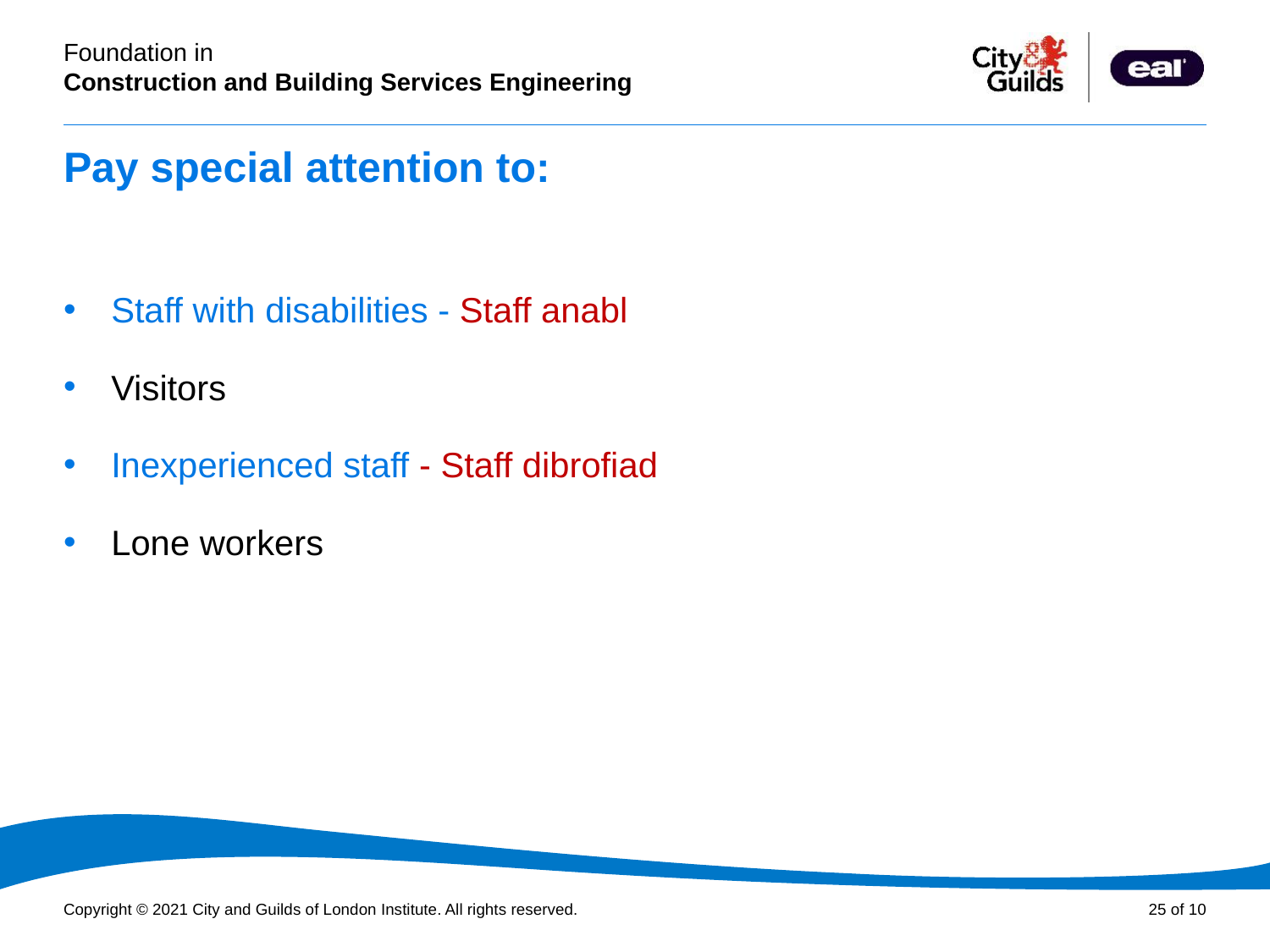

# Pay special attention to:

Staff with disabilities - Staff anabl
Visitors
Inexperienced staff - Staff dibrofiad
Lone workers